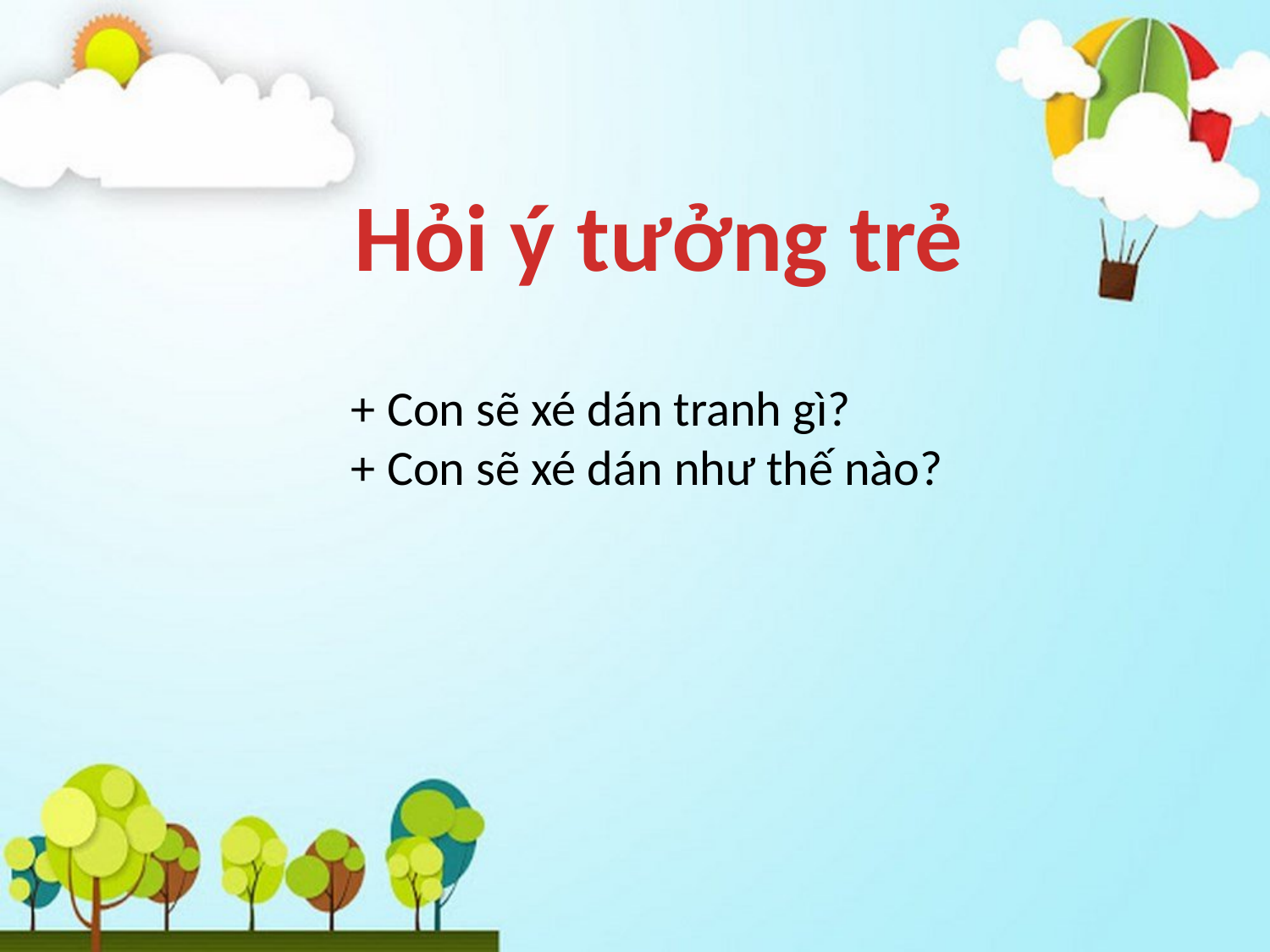

Hỏi ý tưởng trẻ
+ Con sẽ xé dán tranh gì?
+ Con sẽ xé dán như thế nào?